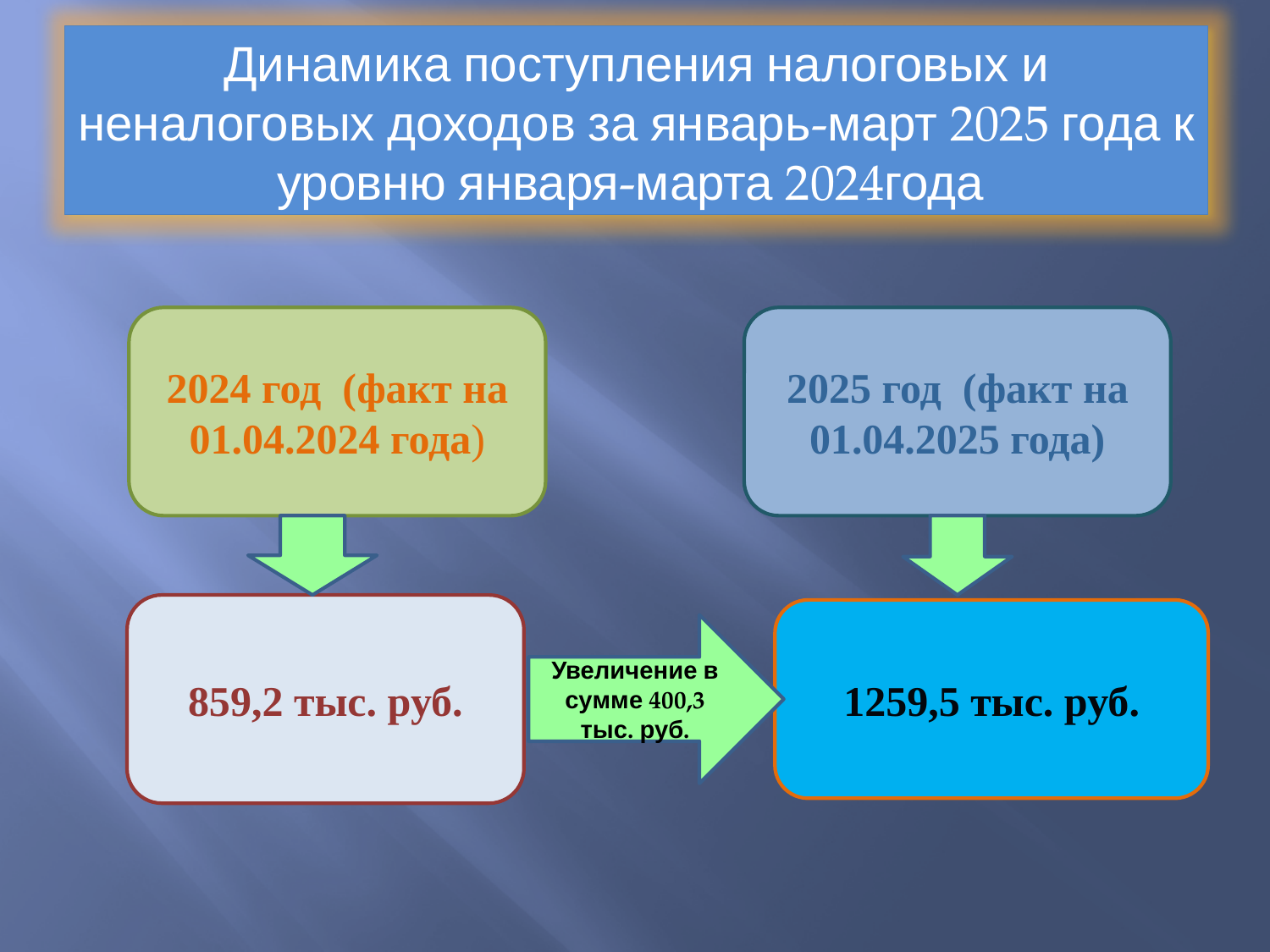

Динамика поступления налоговых и неналоговых доходов за январь-март 2025 года к уровню января-марта 2024года
2024 год  (факт на 01.04.2024 года)
2025 год  (факт на 01.04.2025 года)

859,2 тыс. руб.
1259,5 тыс. руб.
Увеличение в сумме 400,3 тыс. руб.